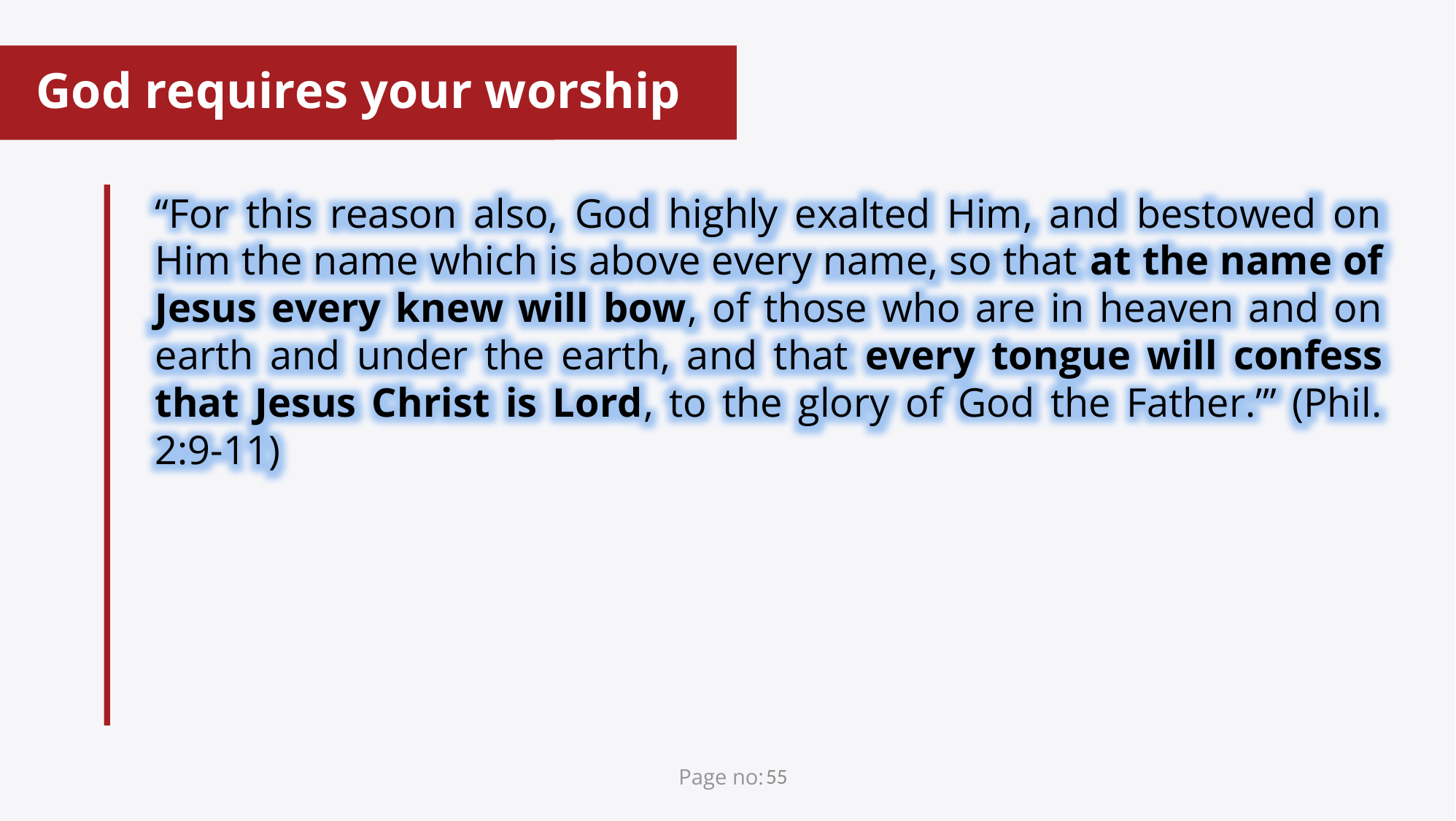

God requires your worship
“For this reason also, God highly exalted Him, and bestowed on Him the name which is above every name, so that at the name of Jesus every knew will bow, of those who are in heaven and on earth and under the earth, and that every tongue will confess that Jesus Christ is Lord, to the glory of God the Father.’” (Phil. 2:9-11)